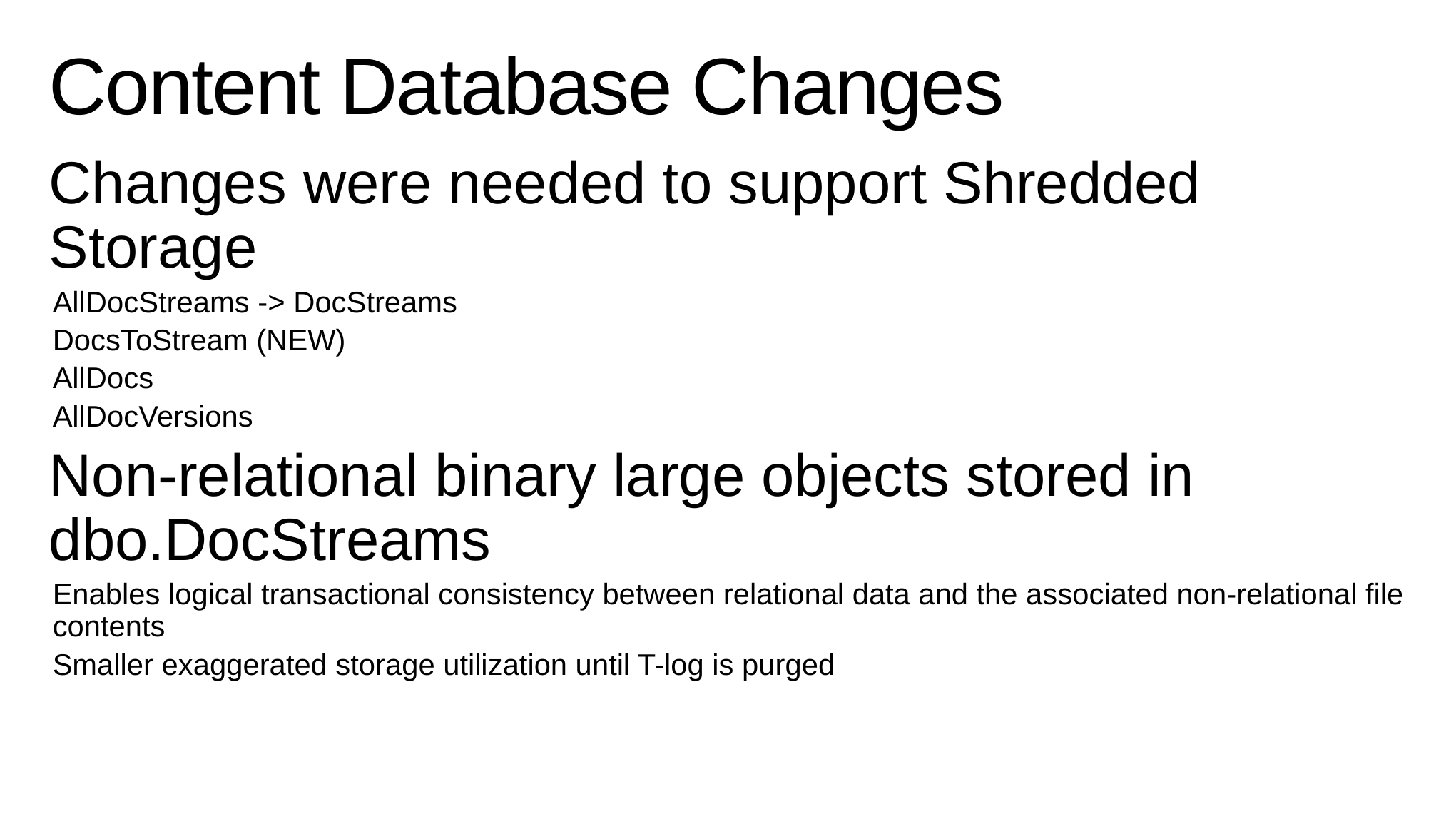

# Content Database Changes
Changes were needed to support Shredded Storage
AllDocStreams -> DocStreams
DocsToStream (NEW)
AllDocs
AllDocVersions
Non-relational binary large objects stored in dbo.DocStreams
Enables logical transactional consistency between relational data and the associated non-relational file contents
Smaller exaggerated storage utilization until T-log is purged